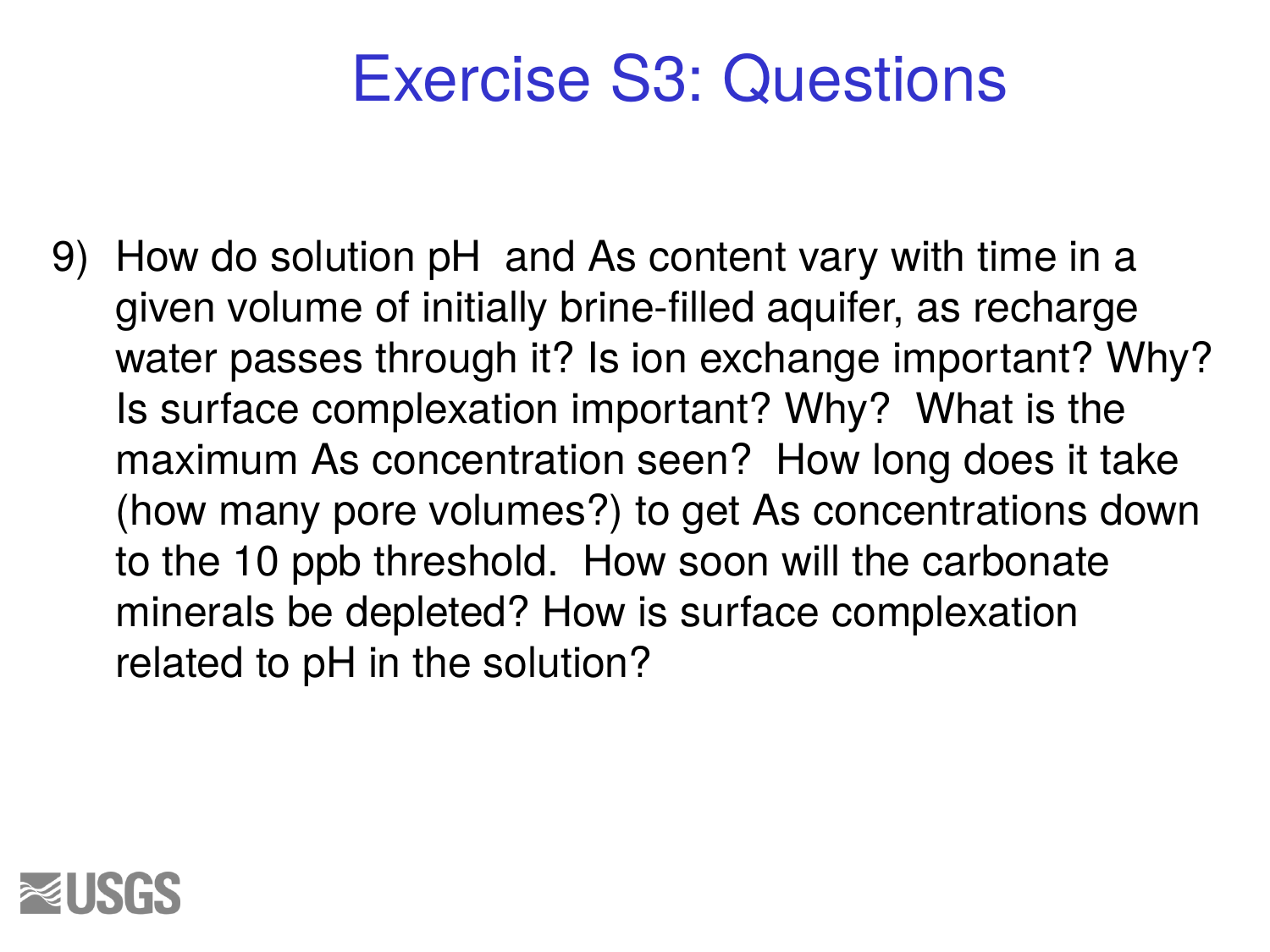

Exercise S3: Questions
How do solution pH  and As content vary with time in a given volume of initially brine-filled aquifer, as recharge water passes through it? Is ion exchange important? Why? Is surface complexation important? Why?  What is the maximum As concentration seen?  How long does it take (how many pore volumes?) to get As concentrations down to the 10 ppb threshold.  How soon will the carbonate minerals be depleted? How is surface complexation related to pH in the solution?